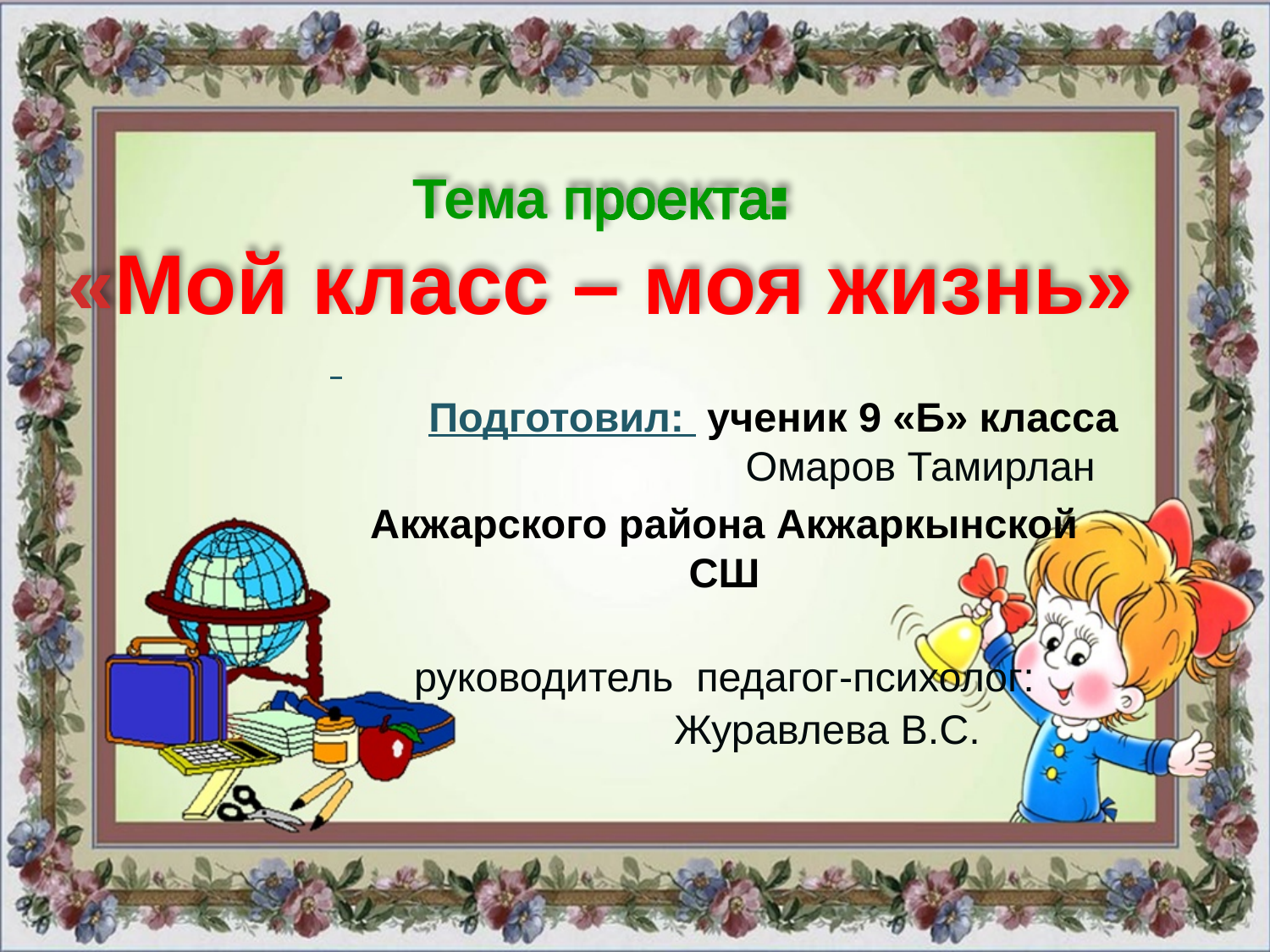

# Тема проекта: «Мой класс – моя жизнь»

Подготовил:  ученик 9 «Б» класса Омаров Тамирлан
Акжарского района Акжаркынской СШ

руководитель  педагог-психолог:
                  Журавлева В.С.